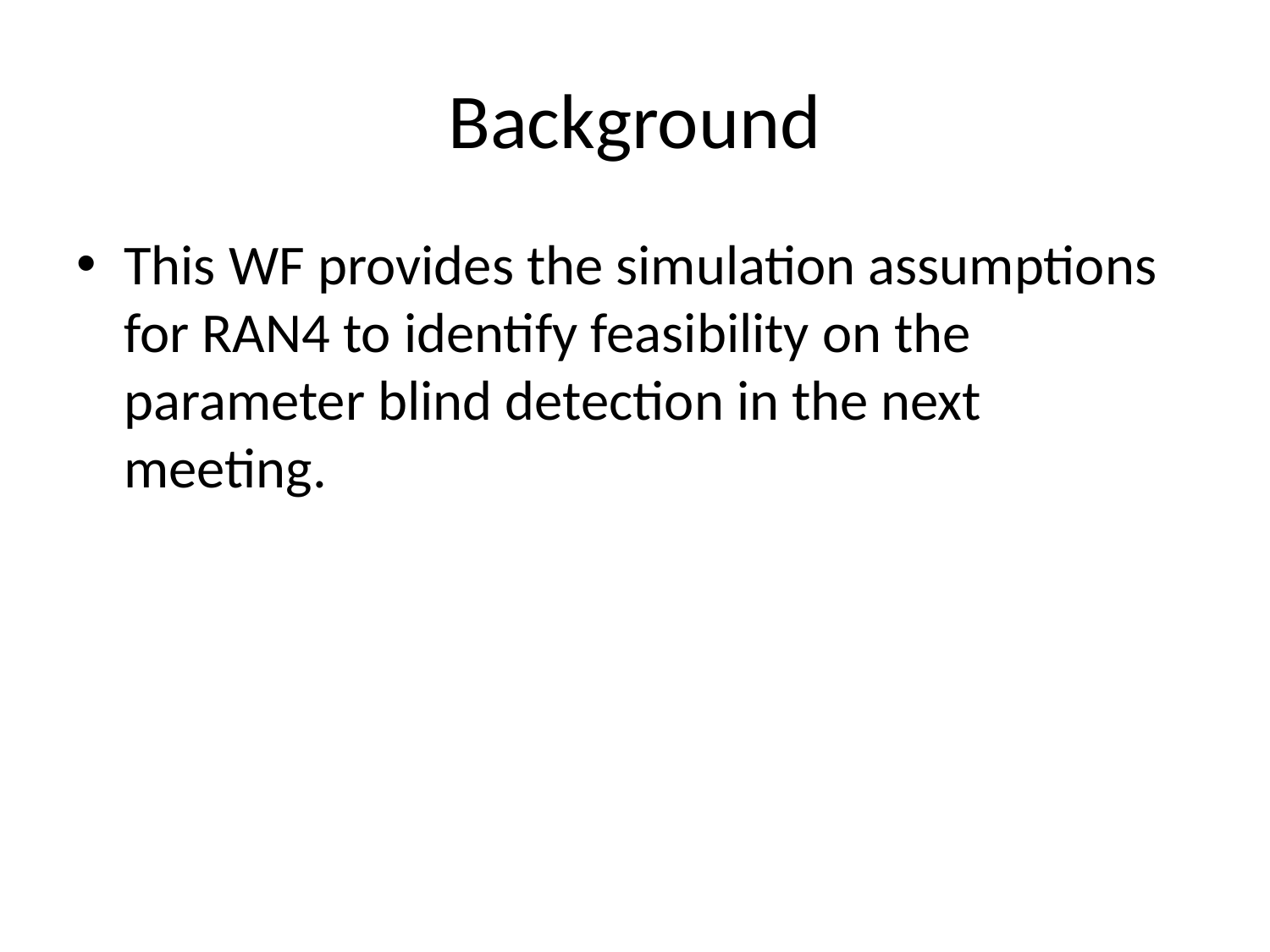

# Background
This WF provides the simulation assumptions for RAN4 to identify feasibility on the parameter blind detection in the next meeting.